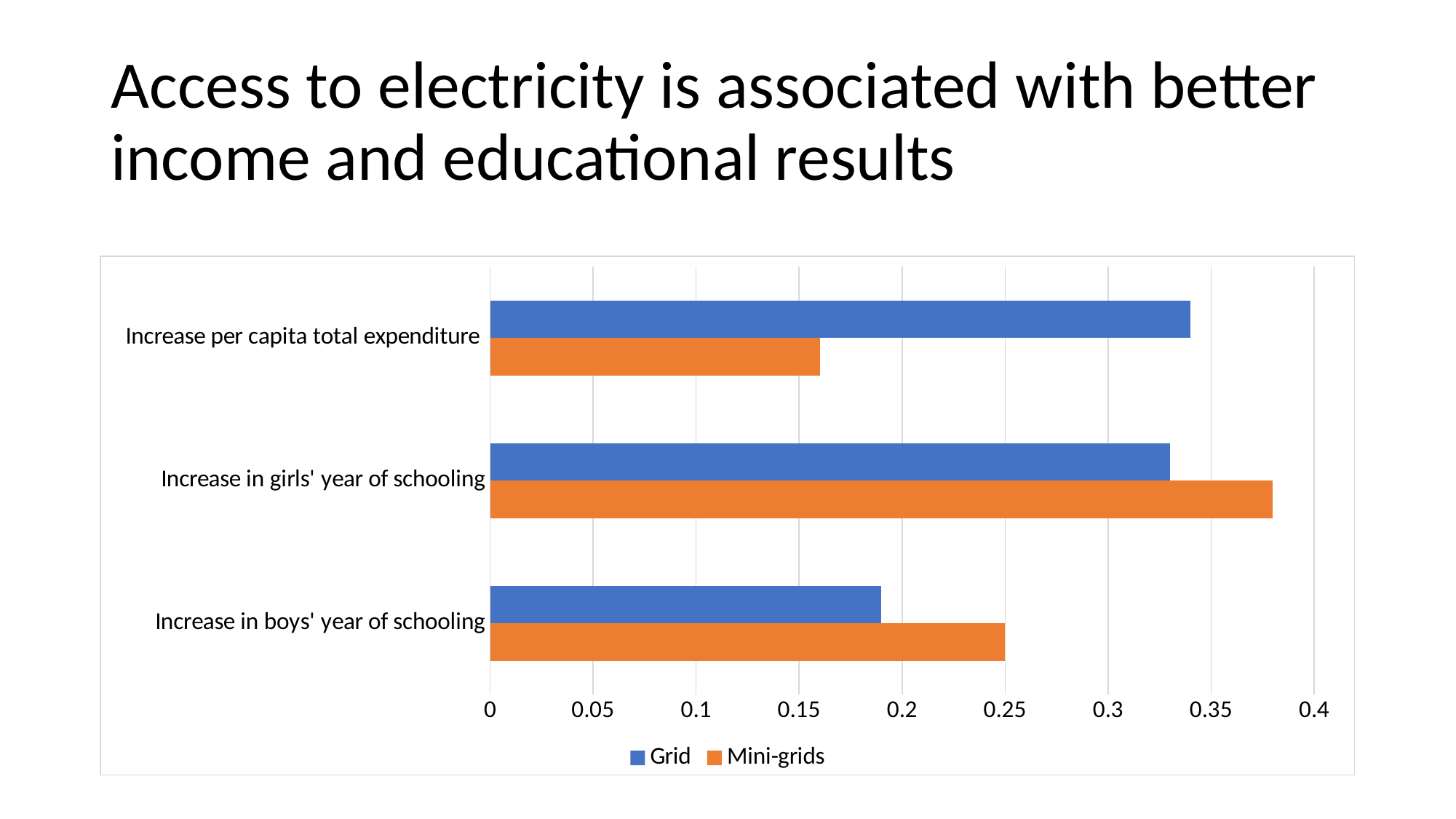

# Access to electricity is associated with better income and educational results

### Chart

| Category | Mini-grids | Grid |
|---|---|---|
| Increase in boys' year of schooling | 0.25 | 0.19 |
| Increase in girls' year of schooling | 0.38 | 0.33 |
| Increase per capita total expenditure  | 0.16 | 0.34 |